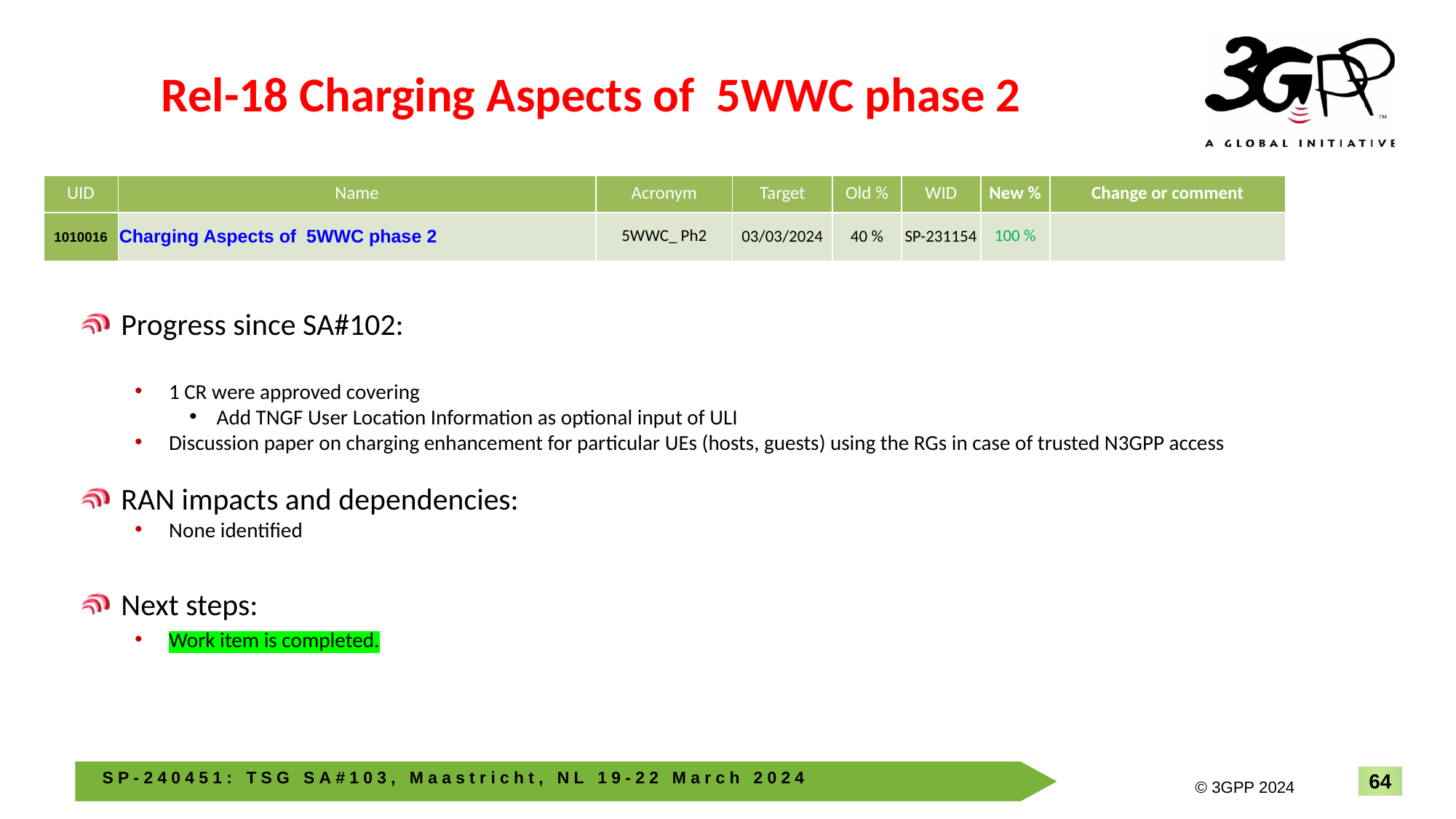

# Rel-18 Charging Aspects of  5WWC phase 2
| UID | Name | Acronym | Target | Old % | WID | New % | Change or comment |
| --- | --- | --- | --- | --- | --- | --- | --- |
| 1010016 | Charging Aspects of 5WWC phase 2 | 5WWC\_ Ph2 | 03/03/2024 | 40 % | SP-231154 | 100 % |  |
Progress since SA#102:

1 CR were approved covering
Add TNGF User Location Information as optional input of ULI
Discussion paper on charging enhancement for particular UEs (hosts, guests) using the RGs in case of trusted N3GPP access

RAN impacts and dependencies:
None identified

Next steps:
Work item is completed.